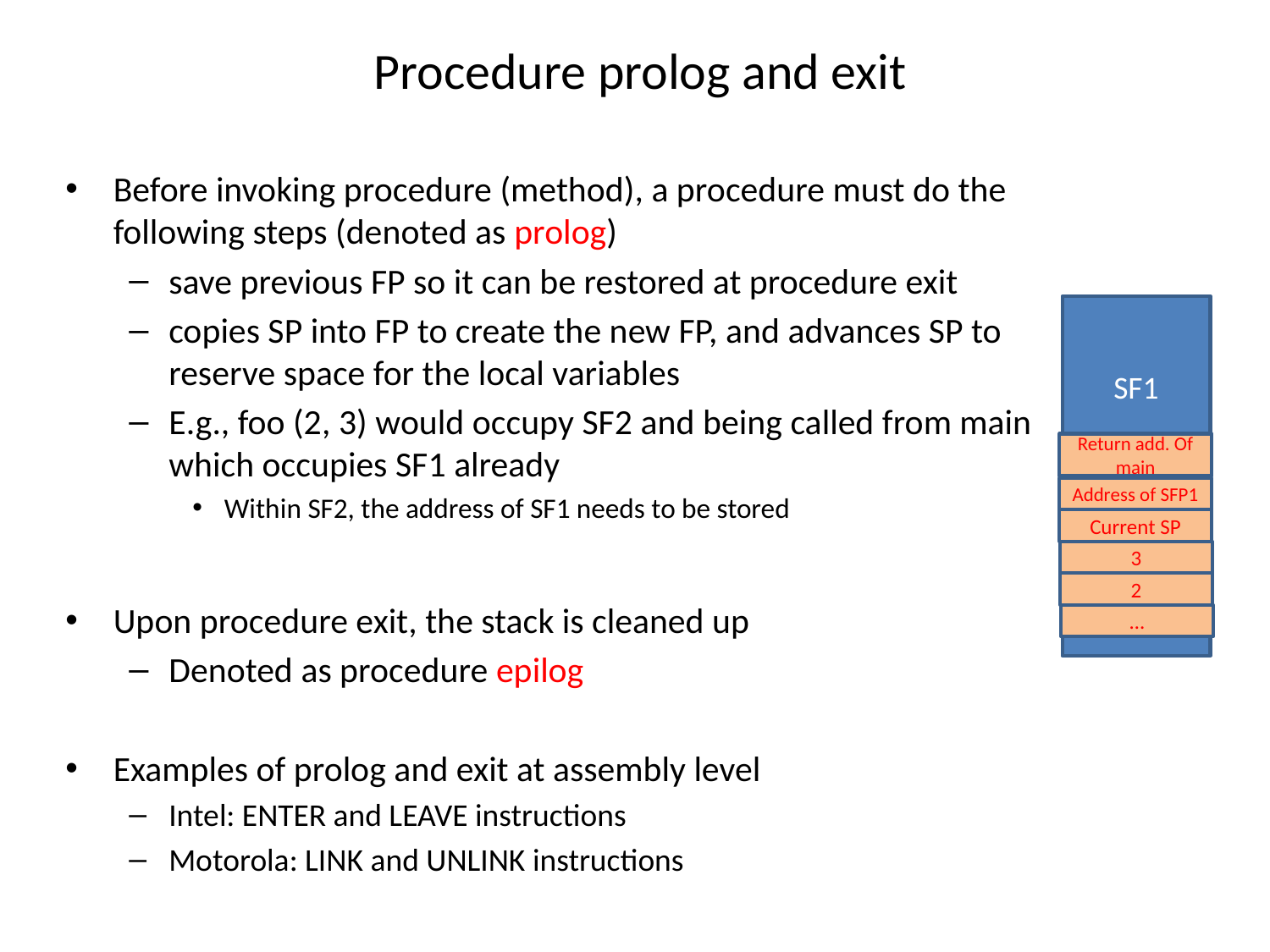

# Procedure prolog and exit
Before invoking procedure (method), a procedure must do the following steps (denoted as prolog)
save previous FP so it can be restored at procedure exit
copies SP into FP to create the new FP, and advances SP to reserve space for the local variables
E.g., foo (2, 3) would occupy SF2 and being called from main which occupies SF1 already
Within SF2, the address of SF1 needs to be stored

Upon procedure exit, the stack is cleaned up
Denoted as procedure epilog

Examples of prolog and exit at assembly level
Intel: ENTER and LEAVE instructions
Motorola: LINK and UNLINK instructions
SF1
Return add. Of main
SF2
Address of SFP1
Current SP
3
2
…